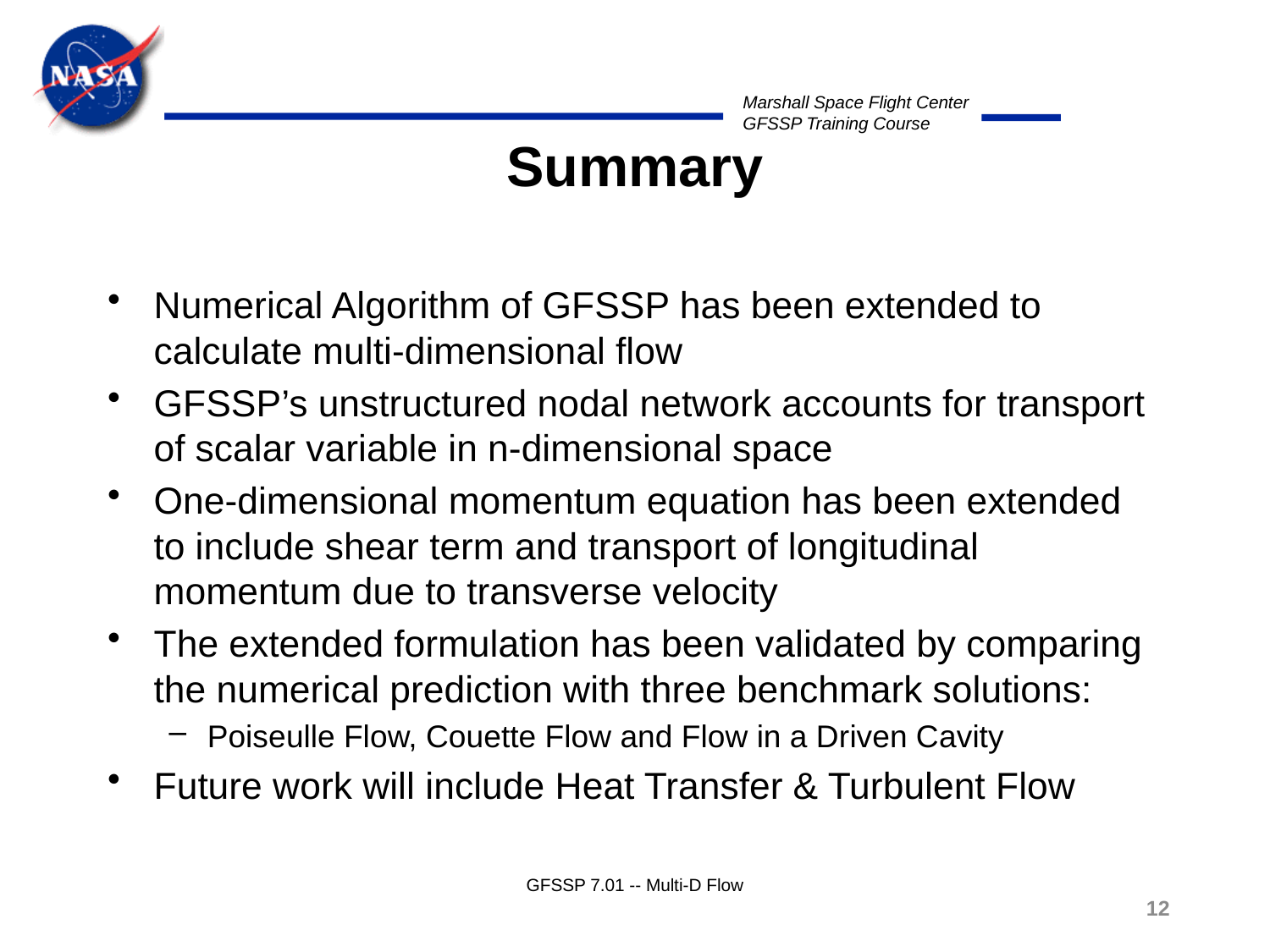

# Summary
Numerical Algorithm of GFSSP has been extended to calculate multi-dimensional flow
GFSSP’s unstructured nodal network accounts for transport of scalar variable in n-dimensional space
One-dimensional momentum equation has been extended to include shear term and transport of longitudinal momentum due to transverse velocity
The extended formulation has been validated by comparing the numerical prediction with three benchmark solutions:
Poiseulle Flow, Couette Flow and Flow in a Driven Cavity
Future work will include Heat Transfer & Turbulent Flow
GFSSP 7.01 -- Multi-D Flow
12